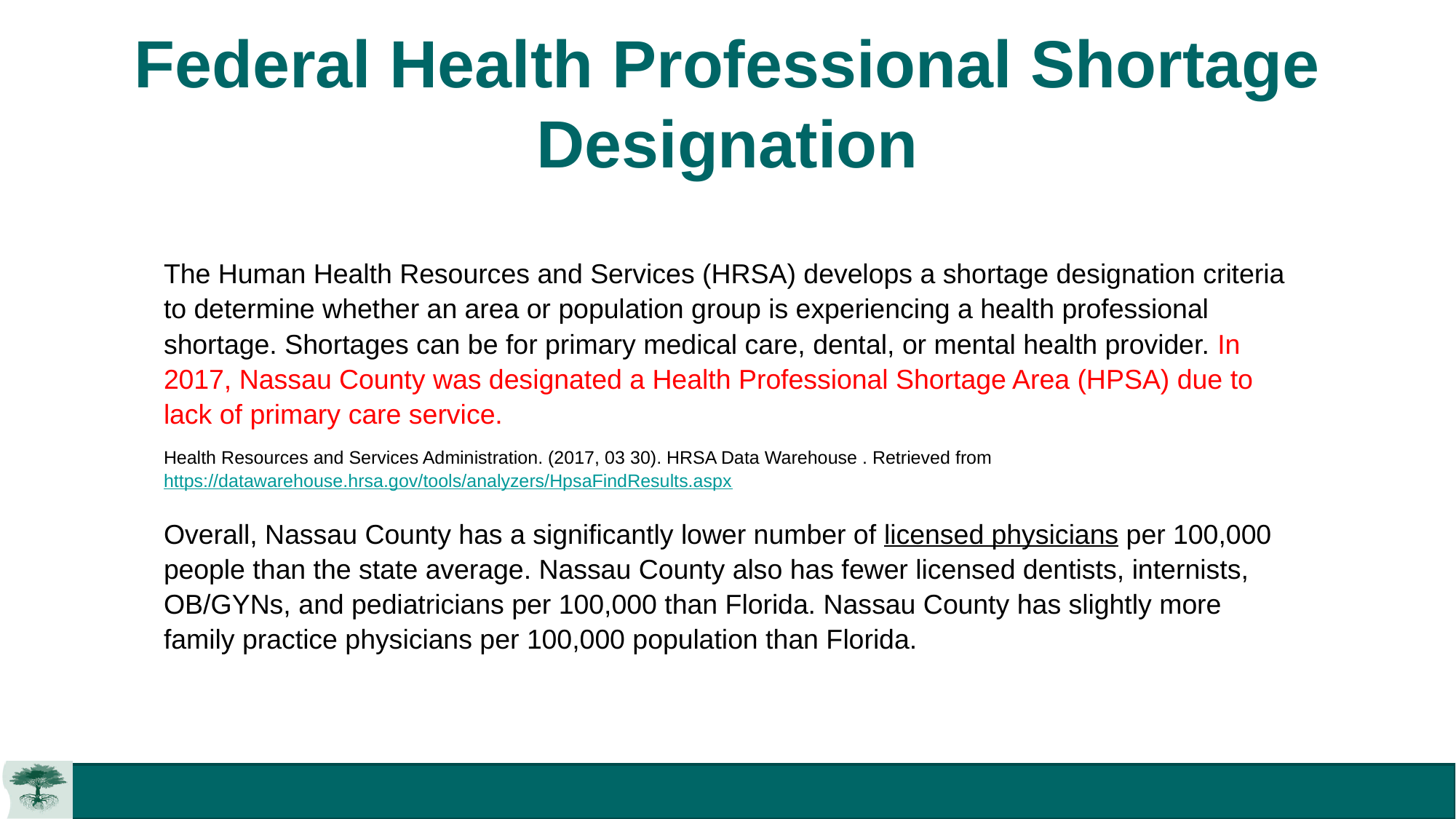

# Federal Health Professional Shortage Designation
The Human Health Resources and Services (HRSA) develops a shortage designation criteria to determine whether an area or population group is experiencing a health professional shortage. Shortages can be for primary medical care, dental, or mental health provider. In 2017, Nassau County was designated a Health Professional Shortage Area (HPSA) due to lack of primary care service.
Health Resources and Services Administration. (2017, 03 30). HRSA Data Warehouse . Retrieved from https://datawarehouse.hrsa.gov/tools/analyzers/HpsaFindResults.aspx

Overall, Nassau County has a significantly lower number of licensed physicians per 100,000 people than the state average. Nassau County also has fewer licensed dentists, internists, OB/GYNs, and pediatricians per 100,000 than Florida. Nassau County has slightly more family practice physicians per 100,000 population than Florida.